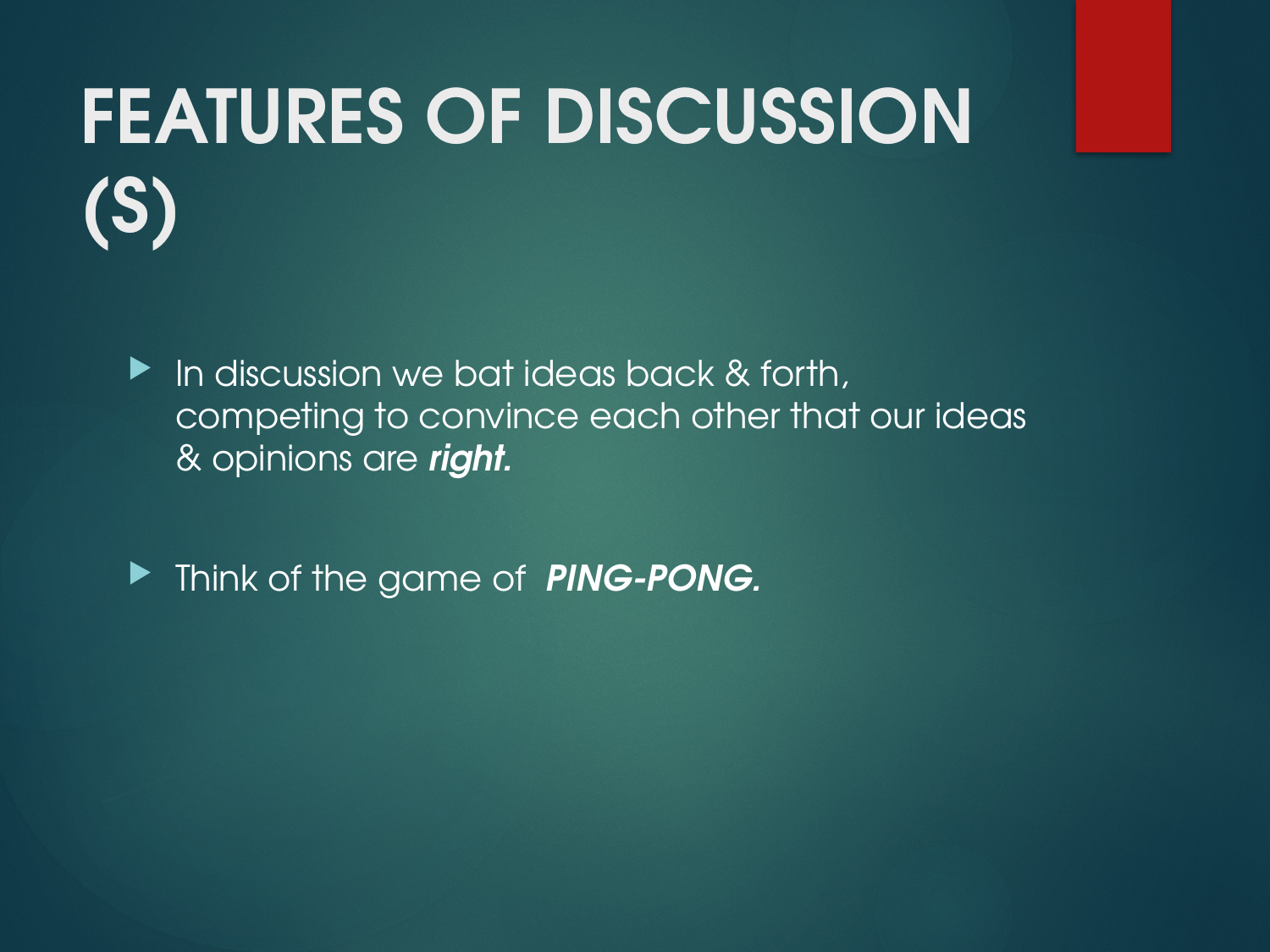

# FEATURES OF DISCUSSION (S)

In discussion we bat ideas back & forth, competing to convince each other that our ideas & opinions are right.

Think of the game of  PING-PONG.